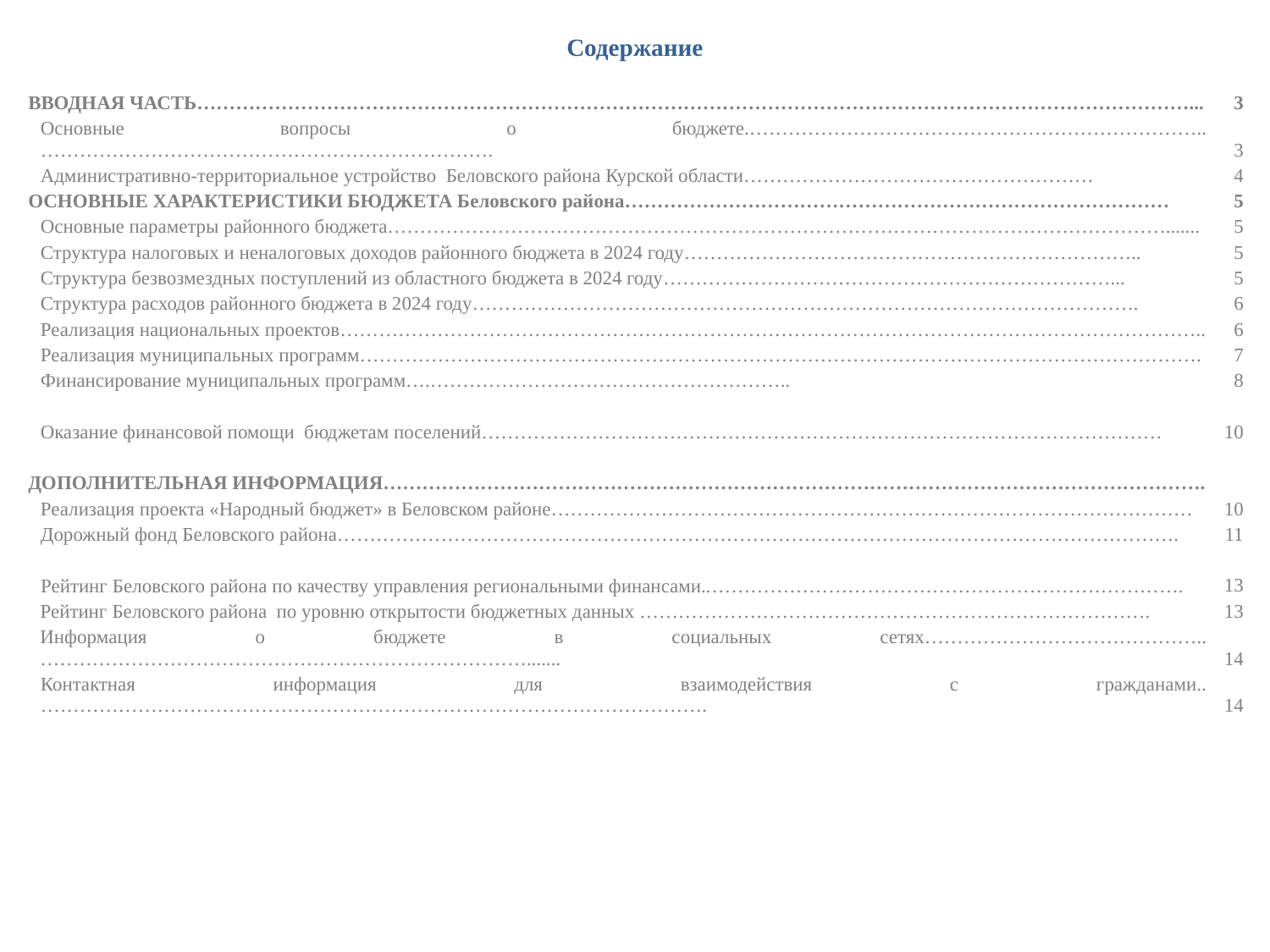

# Содержание
| ВВОДНАЯ ЧАСТЬ………………………………………………………………………………………………………………………………………... | 3 |
| --- | --- |
| Основные вопросы о бюджете.……………………………………………………………..……………………………………………………………. | 3 |
| Административно-территориальное устройство Беловского района Курской области……………………………………………… | 4 |
| ОСНОВНЫЕ ХАРАКТЕРИСТИКИ БЮДЖЕТА Беловского района………………………………………………………………………… | 5 |
| Основные параметры районного бюджета…………………………………………………………………………………………………………....... | 5 |
| Структура налоговых и неналоговых доходов районного бюджета в 2024 году…………………………………………………………….. | 5 |
| Структура безвозмездных поступлений из областного бюджета в 2024 году……………………………………………………………... | 5 |
| Структура расходов районного бюджета в 2024 году…………………………………………………………………………………………. | 6 |
| Реализация национальных проектов…………………………………………………………………………………………………………………….. | 6 |
| Реализация муниципальных программ…………………………………………………………………………………………………………………. | 7 |
| Финансирование муниципальных программ….……………………………………………….. | 8 |
|  |  |
| Оказание финансовой помощи бюджетам поселений…………………………………………………………………………………………… | 10 |
|  |  |
| ДОПОЛНИТЕЛЬНАЯ ИНФОРМАЦИЯ………………………………………………………………………………………………………………. |  |
| Реализация проекта «Народный бюджет» в Беловском районе……………………………………………………………………………………… | 10 |
| Дорожный фонд Беловского района…………………………………………………………………………………………………………………. | 11 |
|  |  |
| Рейтинг Беловского района по качеству управления региональными финансами..………………………………………………………………. | 13 |
| Рейтинг Беловского района по уровню открытости бюджетных данных ……………………………………………………………………. | 13 |
| Информация о бюджете в социальных сетях……………………………………..…………………………………………………………………....... | 14 |
| Контактная информация для взаимодействия с гражданами..…………………………………………………………………………………………. | 14 |